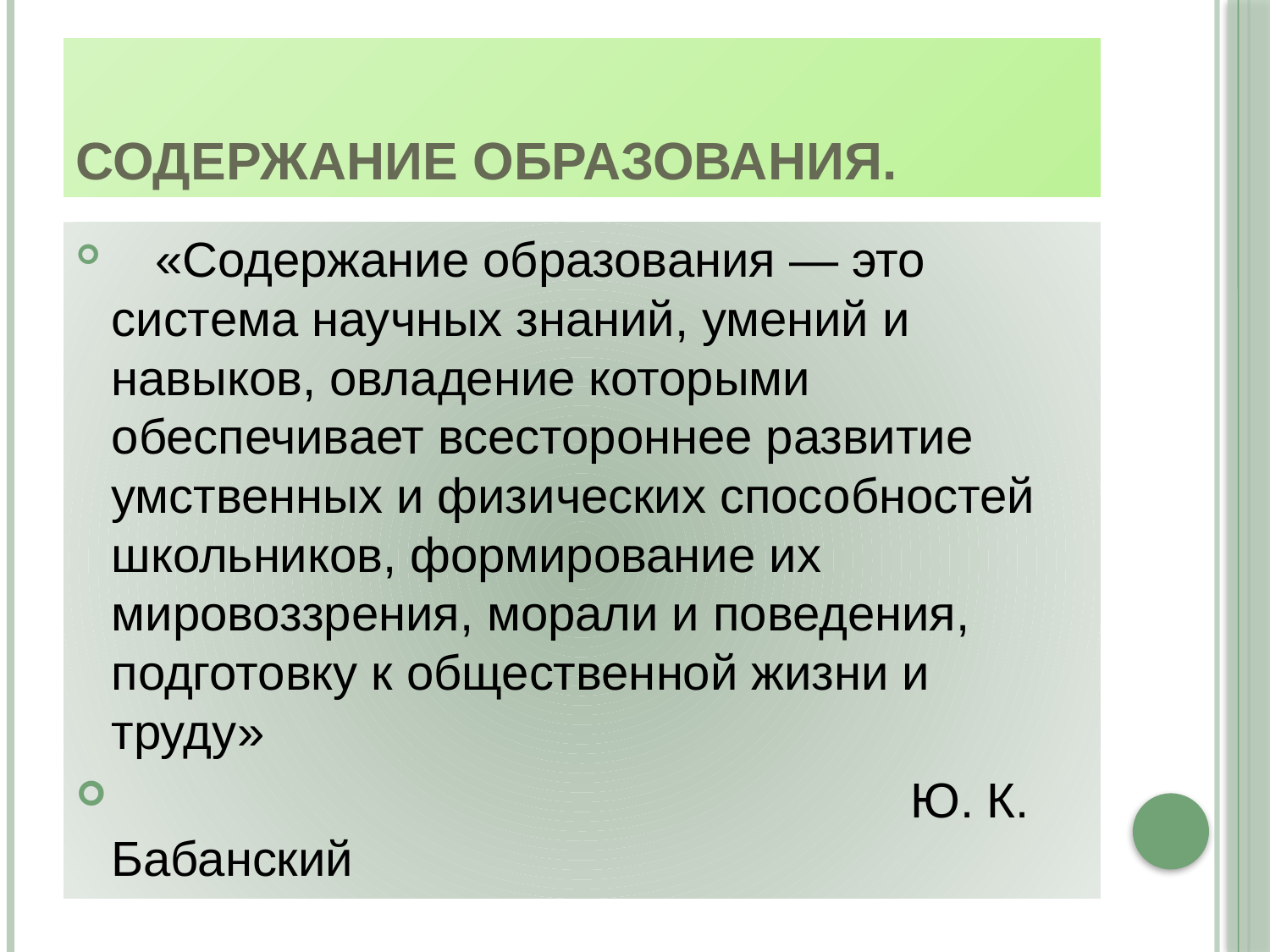

# Содержание образования.
    «Содержание образования — это система научных знаний, умений и навыков, овладение которыми обеспечивает всестороннее развитие умственных и физических способностей школьников, формирование их мировоззрения, морали и поведения, подготовку к общественной жизни и труду»
                                                           Ю. К. Бабанский